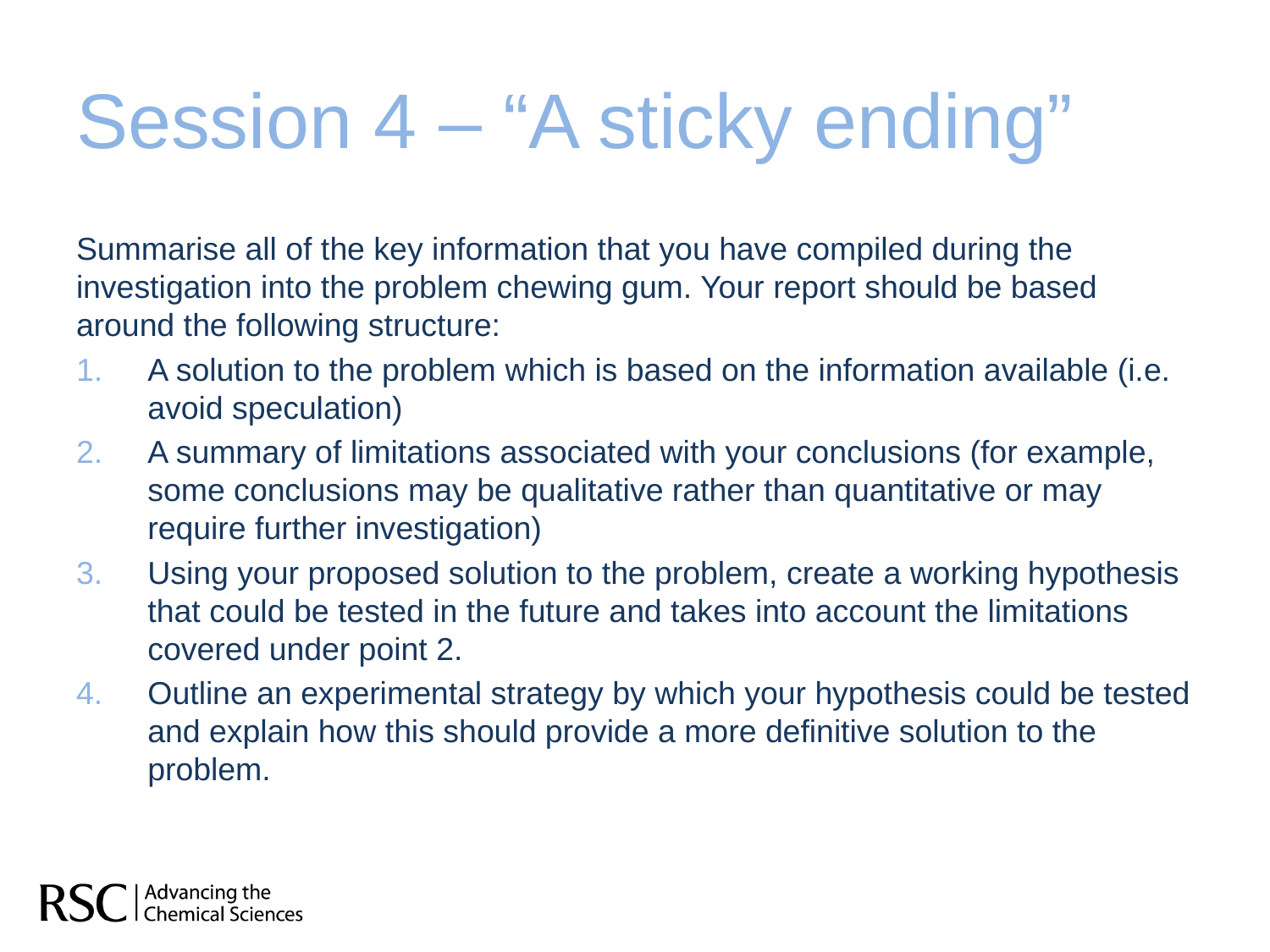

# Session 4 – “A sticky ending”
Summarise all of the key information that you have compiled during the investigation into the problem chewing gum. Your report should be based around the following structure:
A solution to the problem which is based on the information available (i.e. avoid speculation)
A summary of limitations associated with your conclusions (for example, some conclusions may be qualitative rather than quantitative or may require further investigation)
Using your proposed solution to the problem, create a working hypothesis that could be tested in the future and takes into account the limitations covered under point 2.
Outline an experimental strategy by which your hypothesis could be tested and explain how this should provide a more definitive solution to the problem.